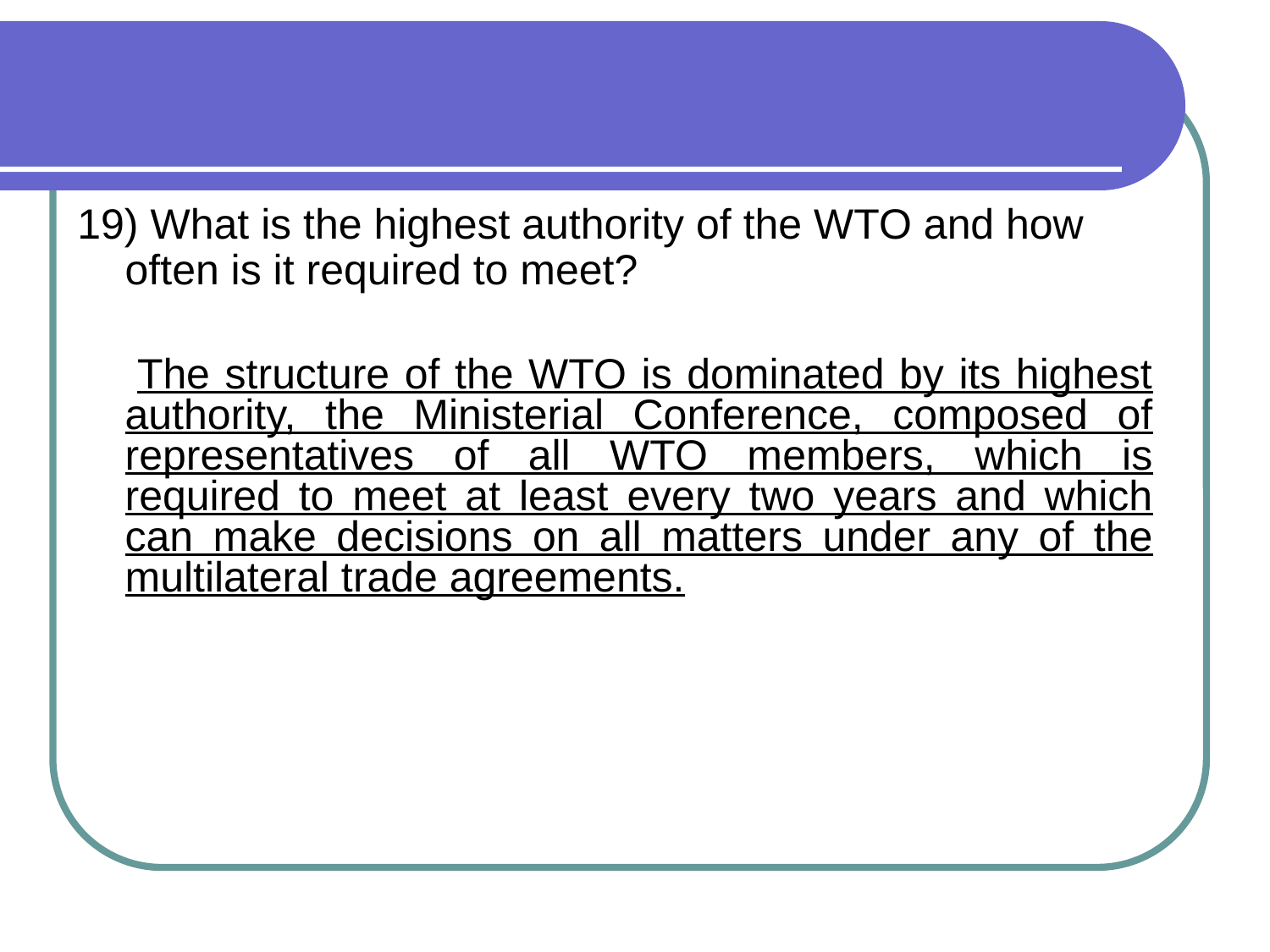

19) What is the highest authority of the WTO and how often is it required to meet?

    The structure of the WTO is dominated by its highest authority, the Ministerial Conference, composed of representatives of all WTO members, which is required to meet at least every two years and which can make decisions on all matters under any of the multilateral trade agreements.